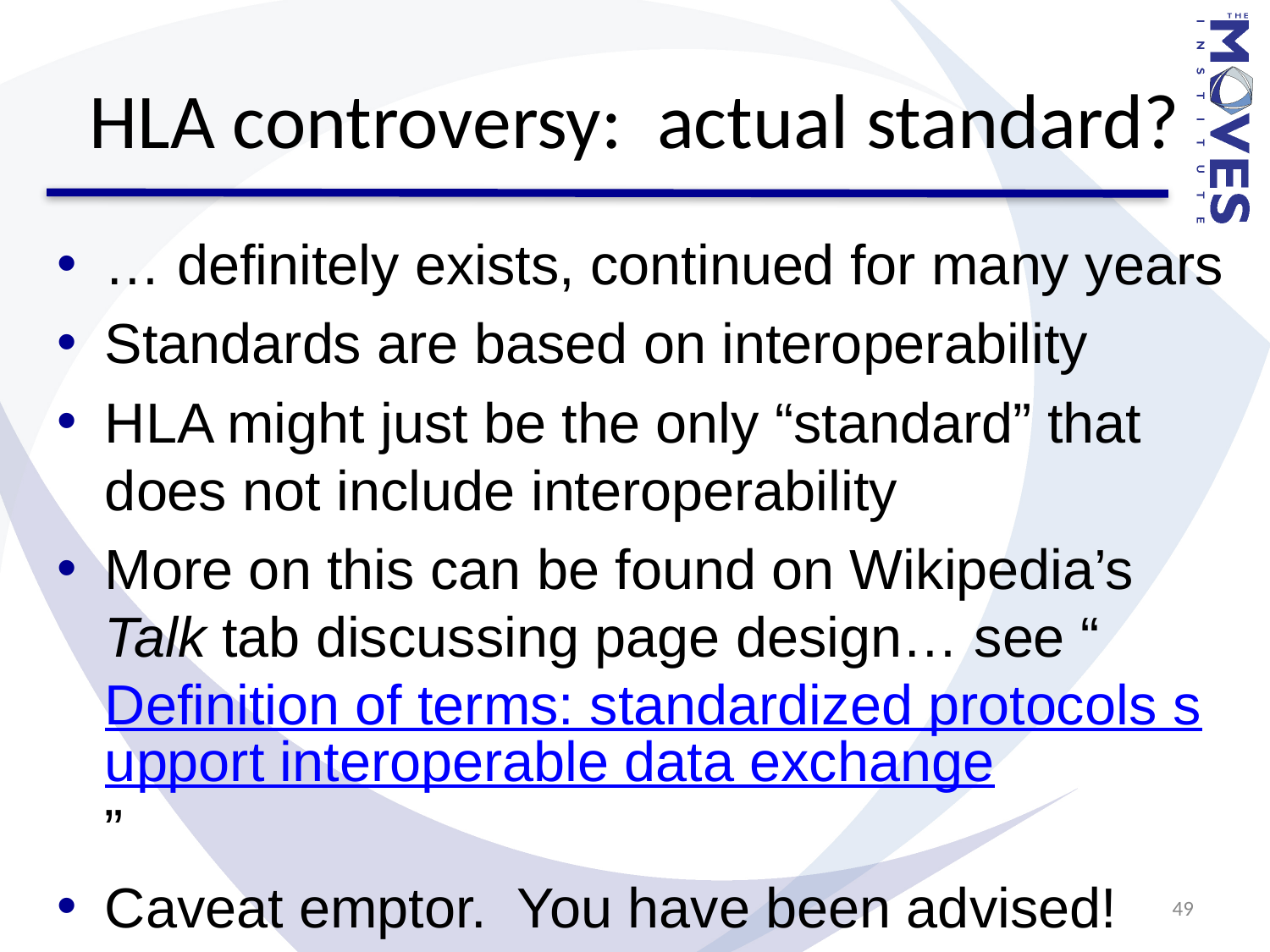

# HLA controversy:  actual standard?
… definitely exists, continued for many years
Standards are based on interoperability
HLA might just be the only “standard” that does not include interoperability
More on this can be found on Wikipedia’s Talk tab discussing page design… see “Definition of terms: standardized protocols support interoperable data exchange”
Caveat emptor.  You have been advised!

49